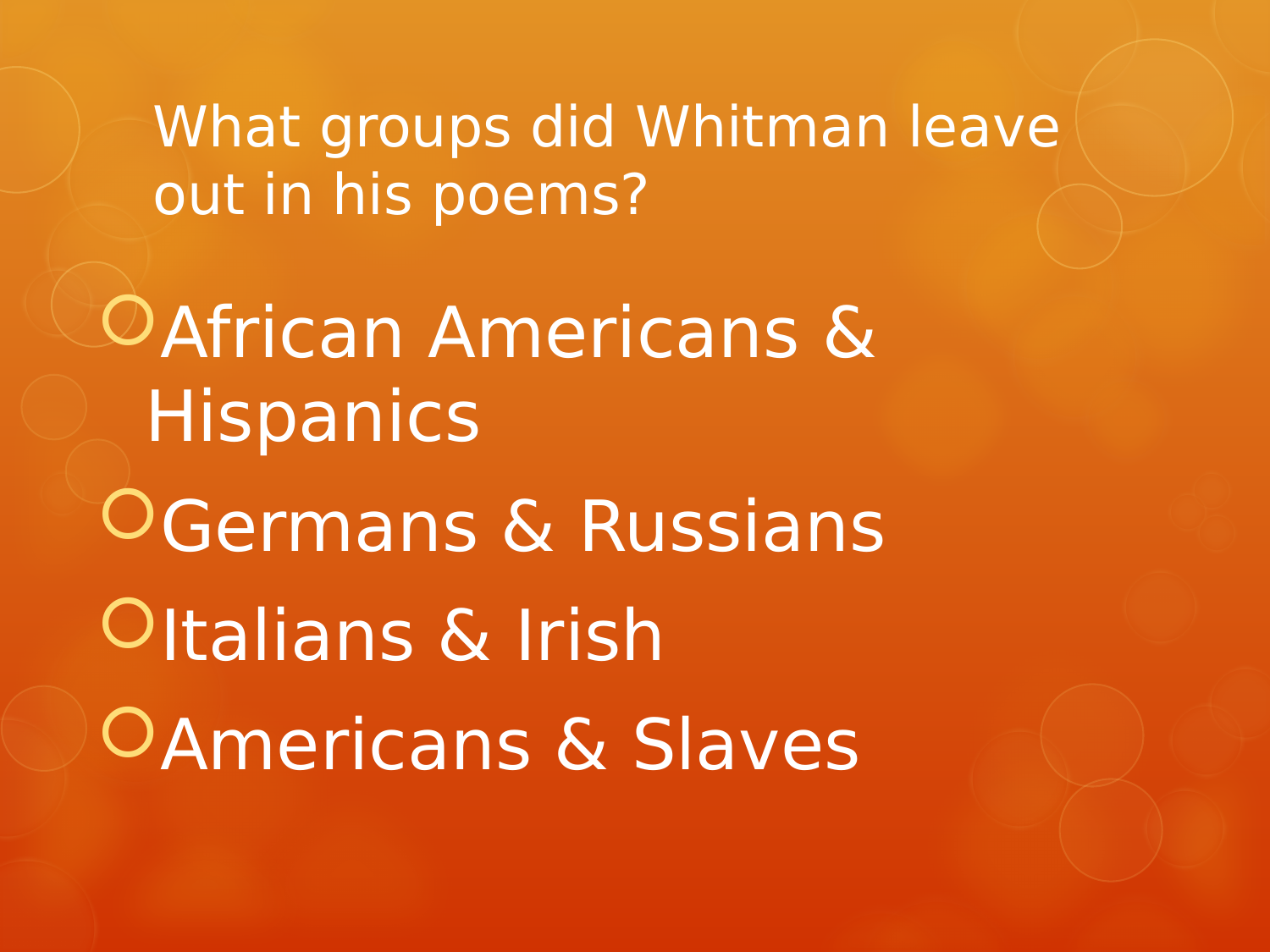

# What groups did Whitman leave out in his poems?
African Americans & Hispanics
Germans & Russians
Italians & Irish
Americans & Slaves